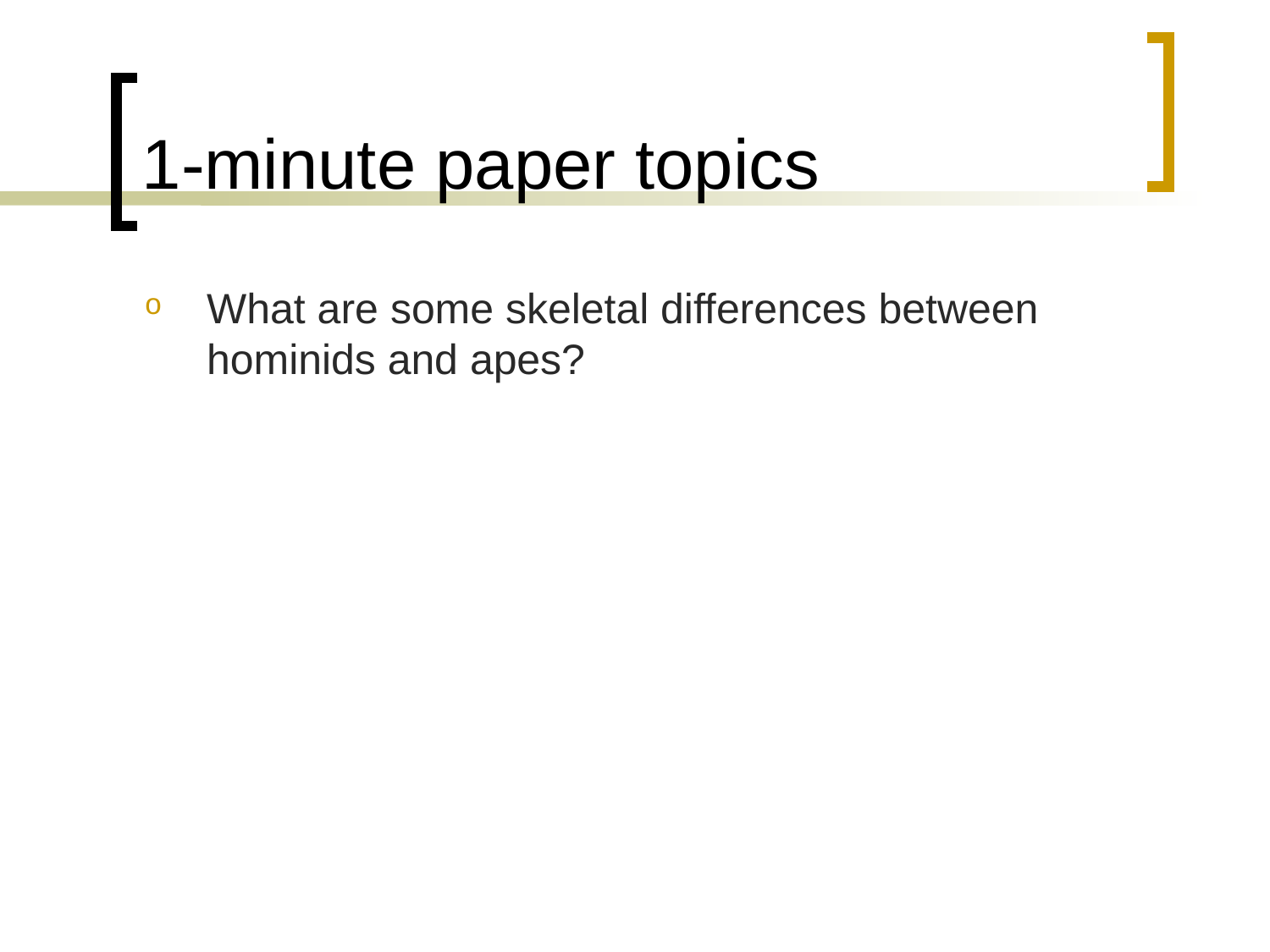

# 1-minute paper topics
What are some skeletal differences between hominids and apes?